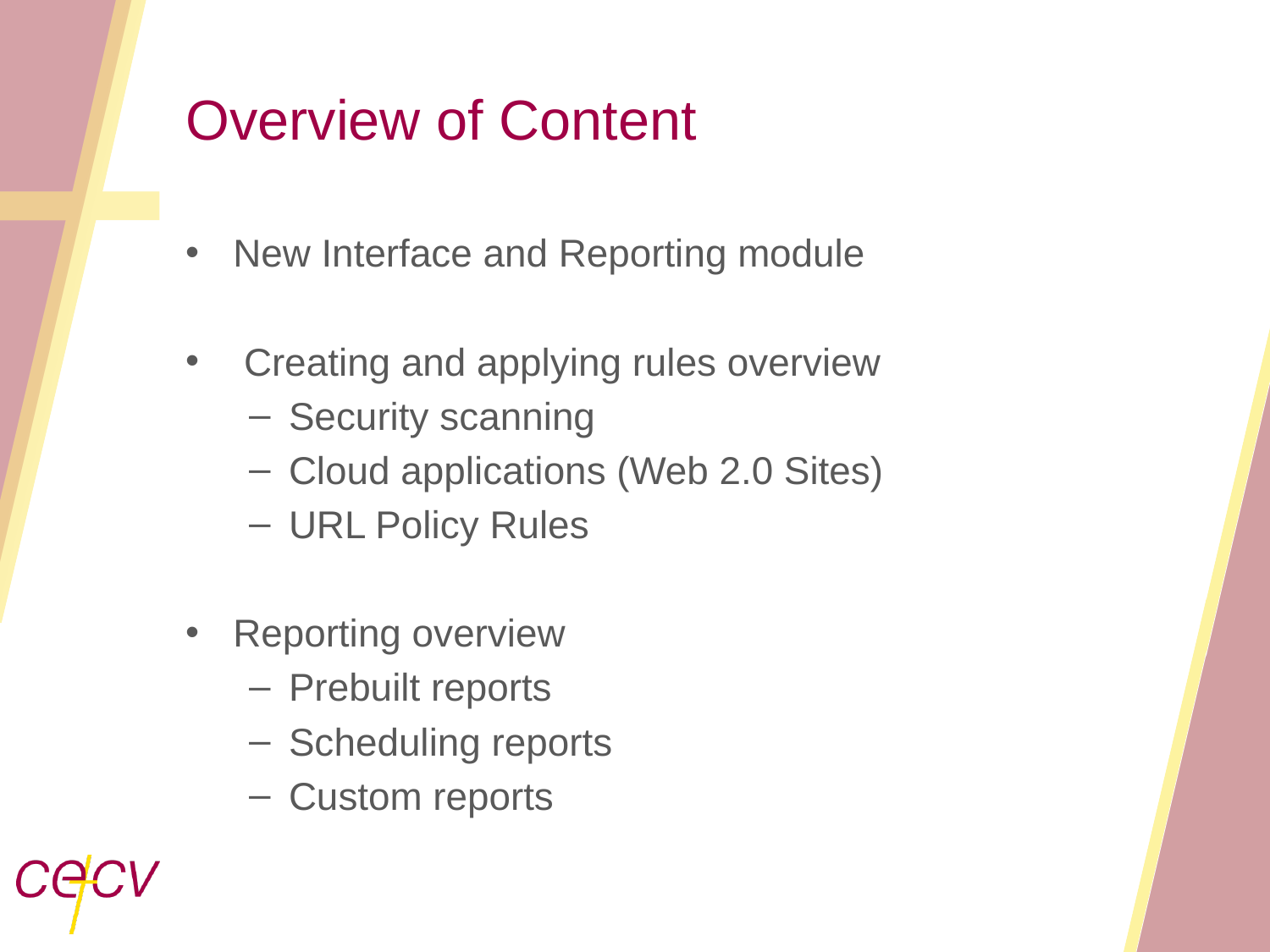

# Overview of Content
New Interface and Reporting module

 Creating and applying rules overview
Security scanning
Cloud applications (Web 2.0 Sites)
URL Policy Rules

Reporting overview
Prebuilt reports
Scheduling reports
Custom reports